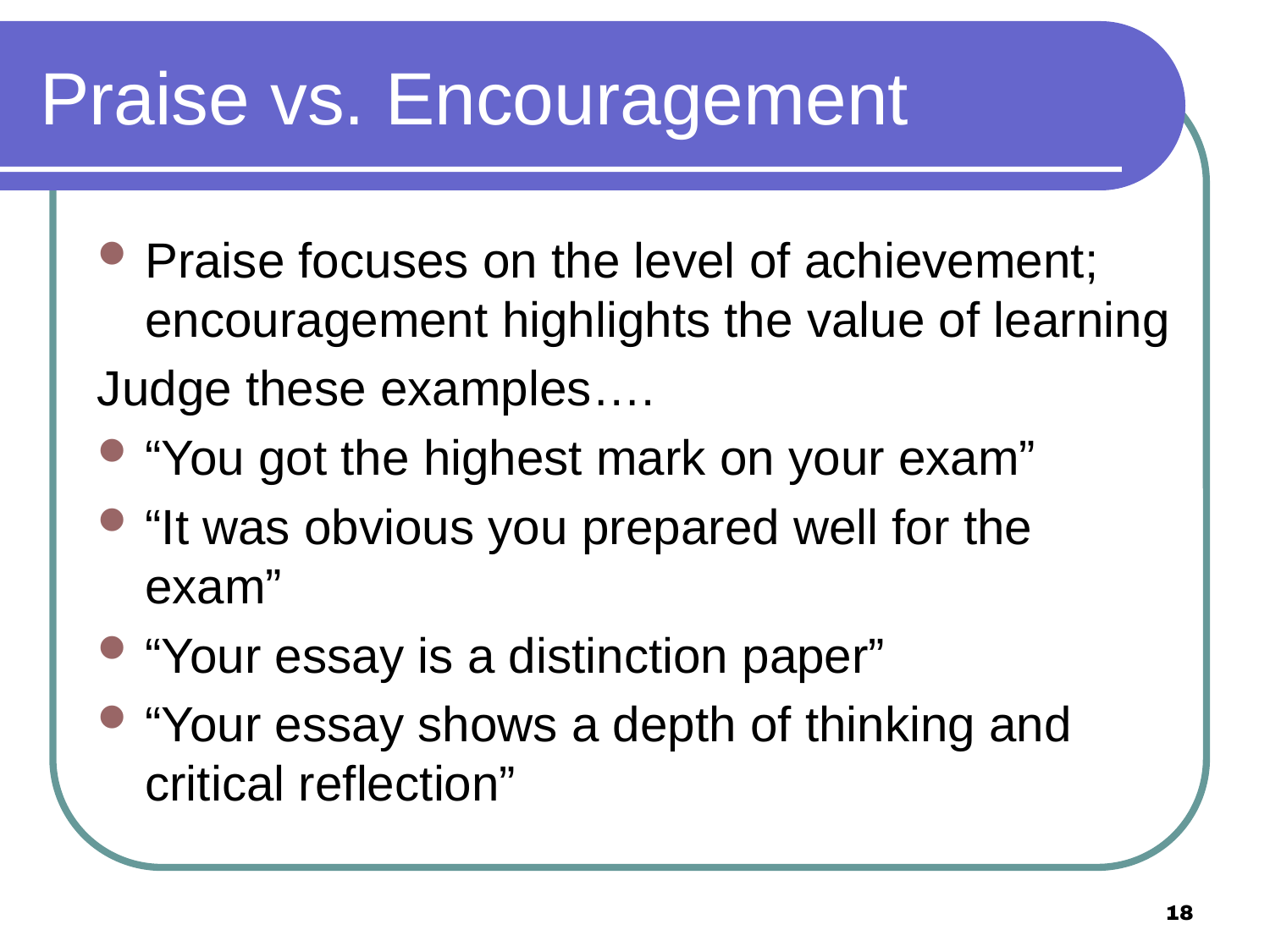

# Praise vs. Encouragement
Praise focuses on the level of achievement; encouragement highlights the value of learning
Judge these examples….
“You got the highest mark on your exam”
“It was obvious you prepared well for the exam”
“Your essay is a distinction paper”
“Your essay shows a depth of thinking and critical reflection”
18